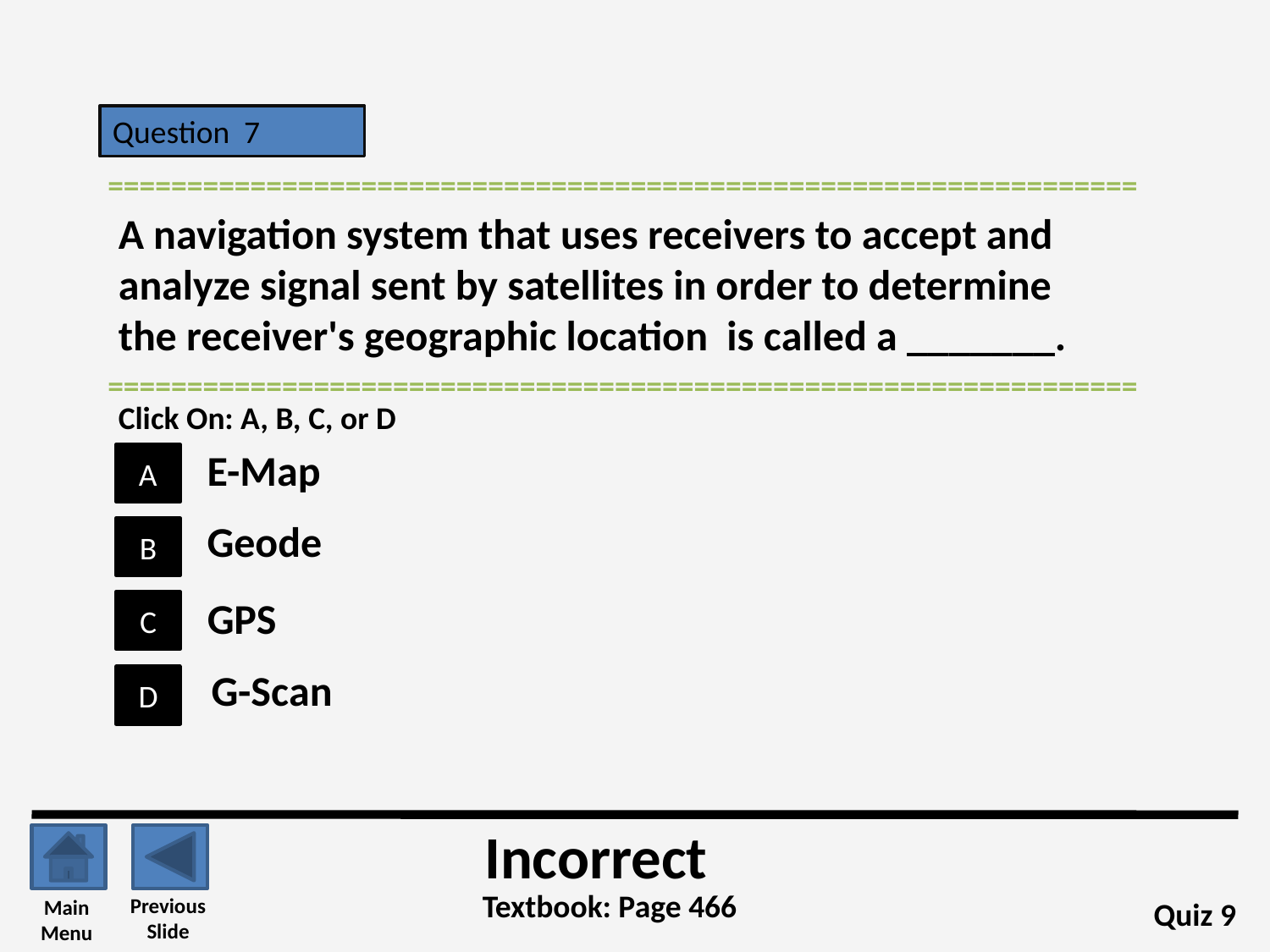

Question  7
=================================================================
A navigation system that uses receivers to accept and analyze signal sent by satellites in order to determine the receiver's geographic location  is called a _______.
=================================================================
Click On: A, B, C, or D
E-Map
A
Geode
B
GPS
C
G-Scan
D
Incorrect

Textbook: Page 466
Previous
Slide
Main
Menu
Quiz 9